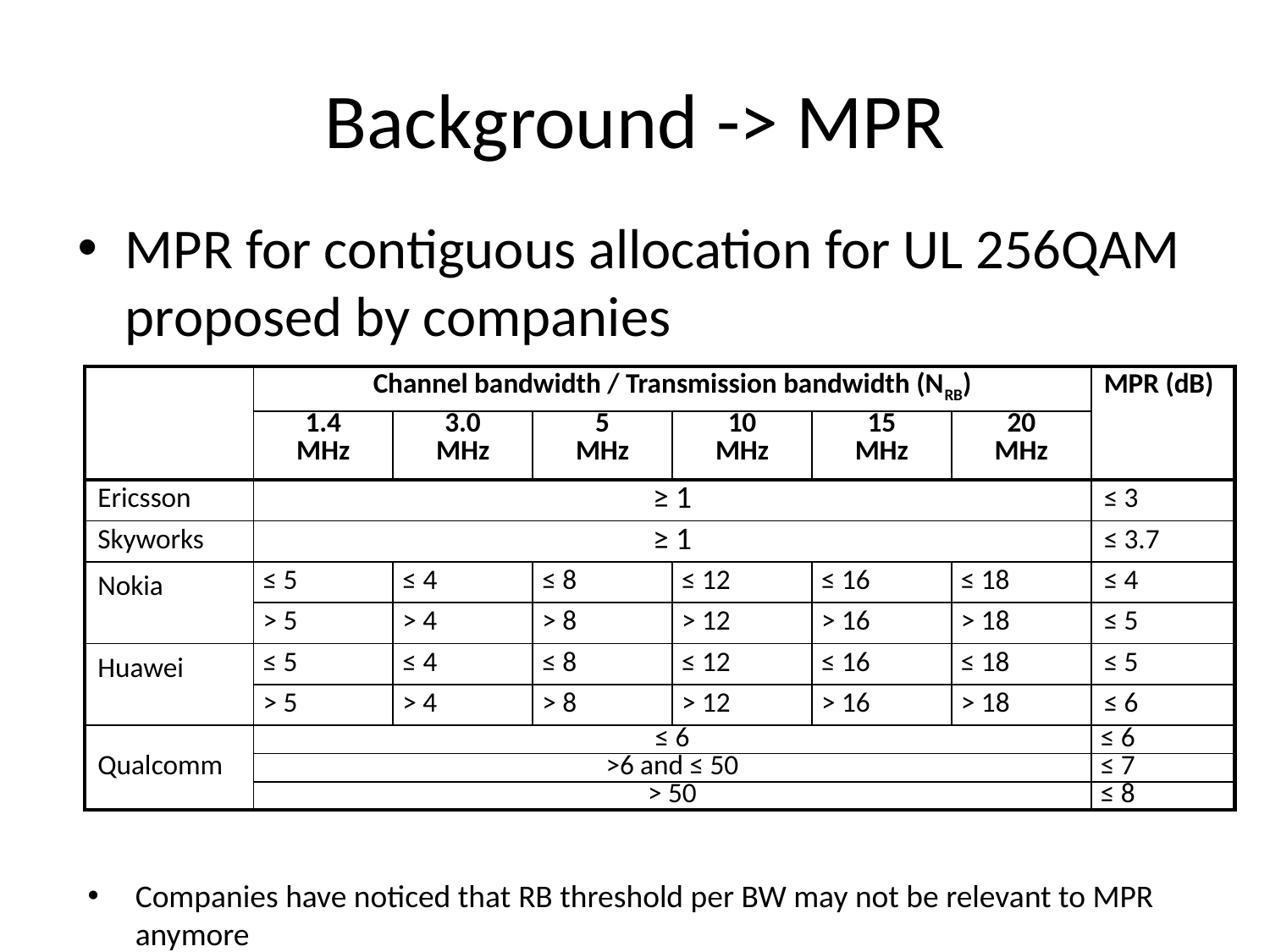

# Background -> MPR
MPR for contiguous allocation for UL 256QAM proposed by companies
|  | Channel bandwidth / Transmission bandwidth (NRB) |  |  |  |  |  | MPR (dB) |
| --- | --- | --- | --- | --- | --- | --- | --- |
|  | 1.4 MHz | 3.0 MHz | 5 MHz | 10 MHz | 15 MHz | 20 MHz |  |
| Ericsson | ≥ 1 |  |  |  |  |  | ≤ 3 |
| Skyworks | ≥ 1 |  |  |  |  |  | ≤ 3.7 |
| Nokia | ≤ 5 | ≤ 4 | ≤ 8 | ≤ 12 | ≤ 16 | ≤ 18 | ≤ 4 |
|  | > 5 | > 4 | > 8 | > 12 | > 16 | > 18 | ≤ 5 |
| Huawei | ≤ 5 | ≤ 4 | ≤ 8 | ≤ 12 | ≤ 16 | ≤ 18 | ≤ 5 |
|  | > 5 | > 4 | > 8 | > 12 | > 16 | > 18 | ≤ 6 |
| Qualcomm | ≤ 6 |  |  |  |  |  | ≤ 6 |
|  | >6 and ≤ 50 |  |  |  |  |  | ≤ 7 |
|  | > 50 |  |  |  |  |  | ≤ 8 |
Companies have noticed that RB threshold per BW may not be relevant to MPR anymore